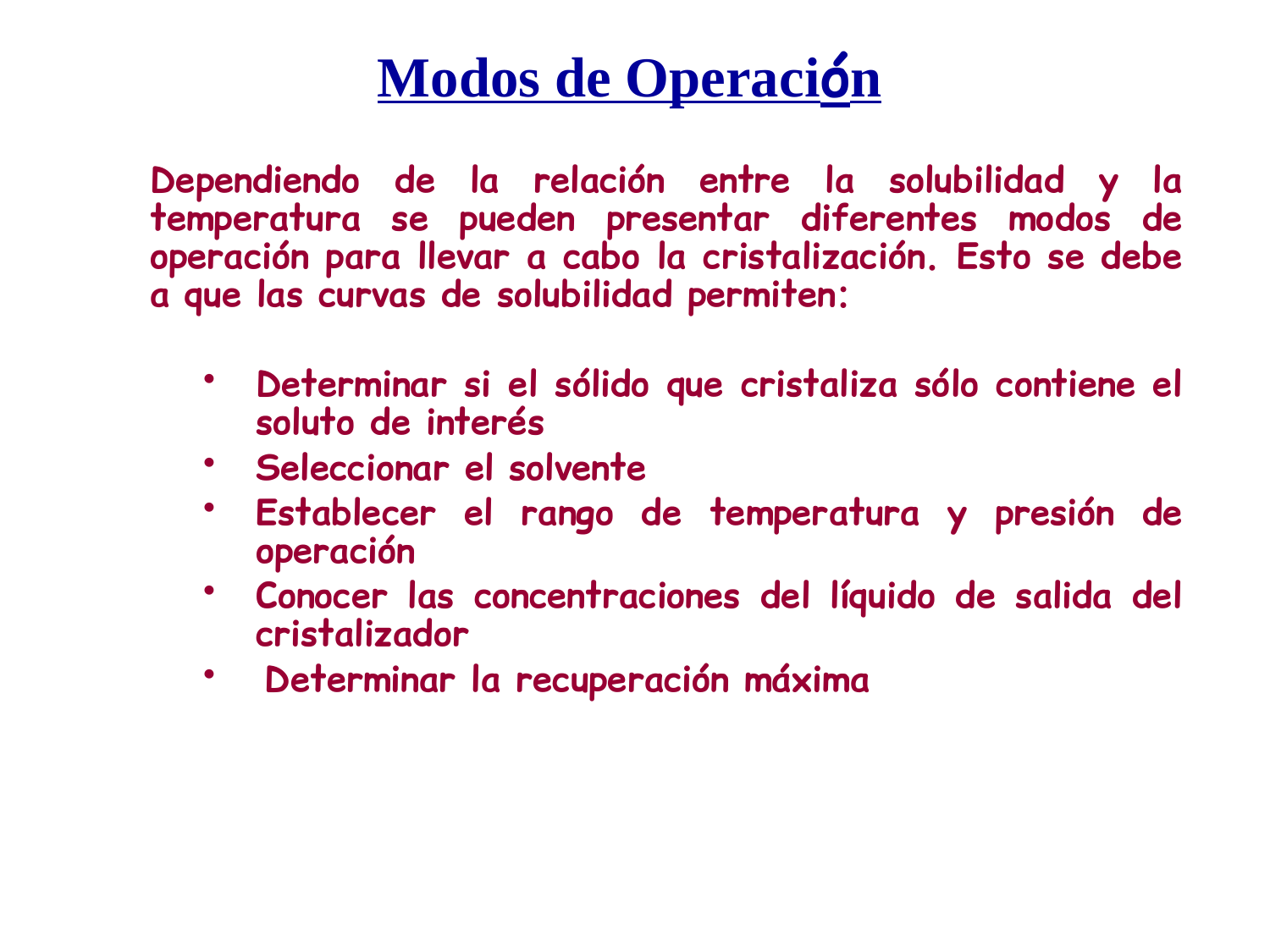

Modos de Operación

	Dependiendo de la relación entre la solubilidad y la temperatura se pueden presentar diferentes modos de operación para llevar a cabo la cristalización. Esto se debe a que las curvas de solubilidad permiten:

Determinar si el sólido que cristaliza sólo contiene el soluto de interés
Seleccionar el solvente
Establecer el rango de temperatura y presión de operación
Conocer las concentraciones del líquido de salida del cristalizador
 Determinar la recuperación máxima